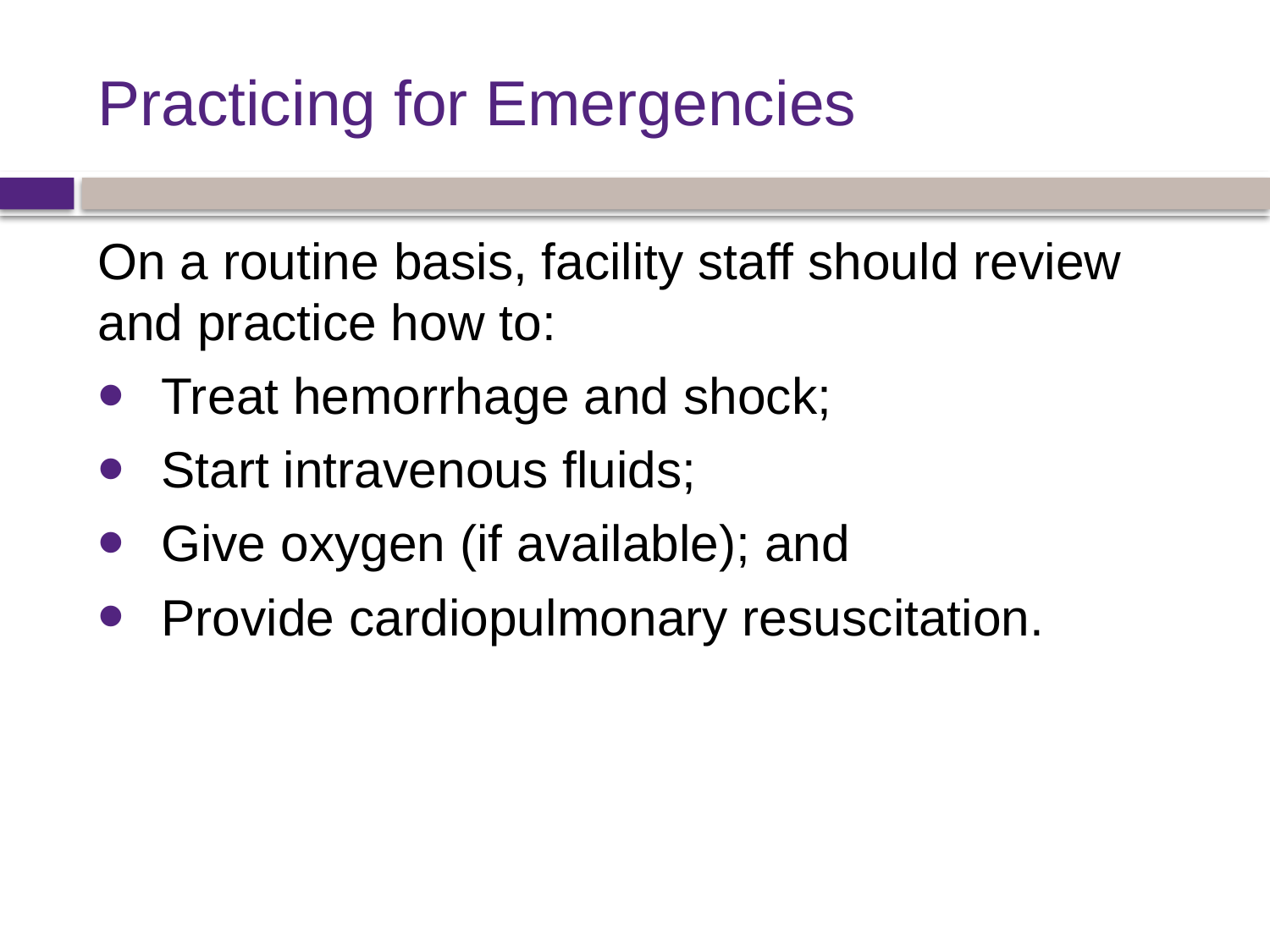

# Practicing for Emergencies
On a routine basis, facility staff should review and practice how to:
Treat hemorrhage and shock;
Start intravenous fluids;
Give oxygen (if available); and
Provide cardiopulmonary resuscitation.